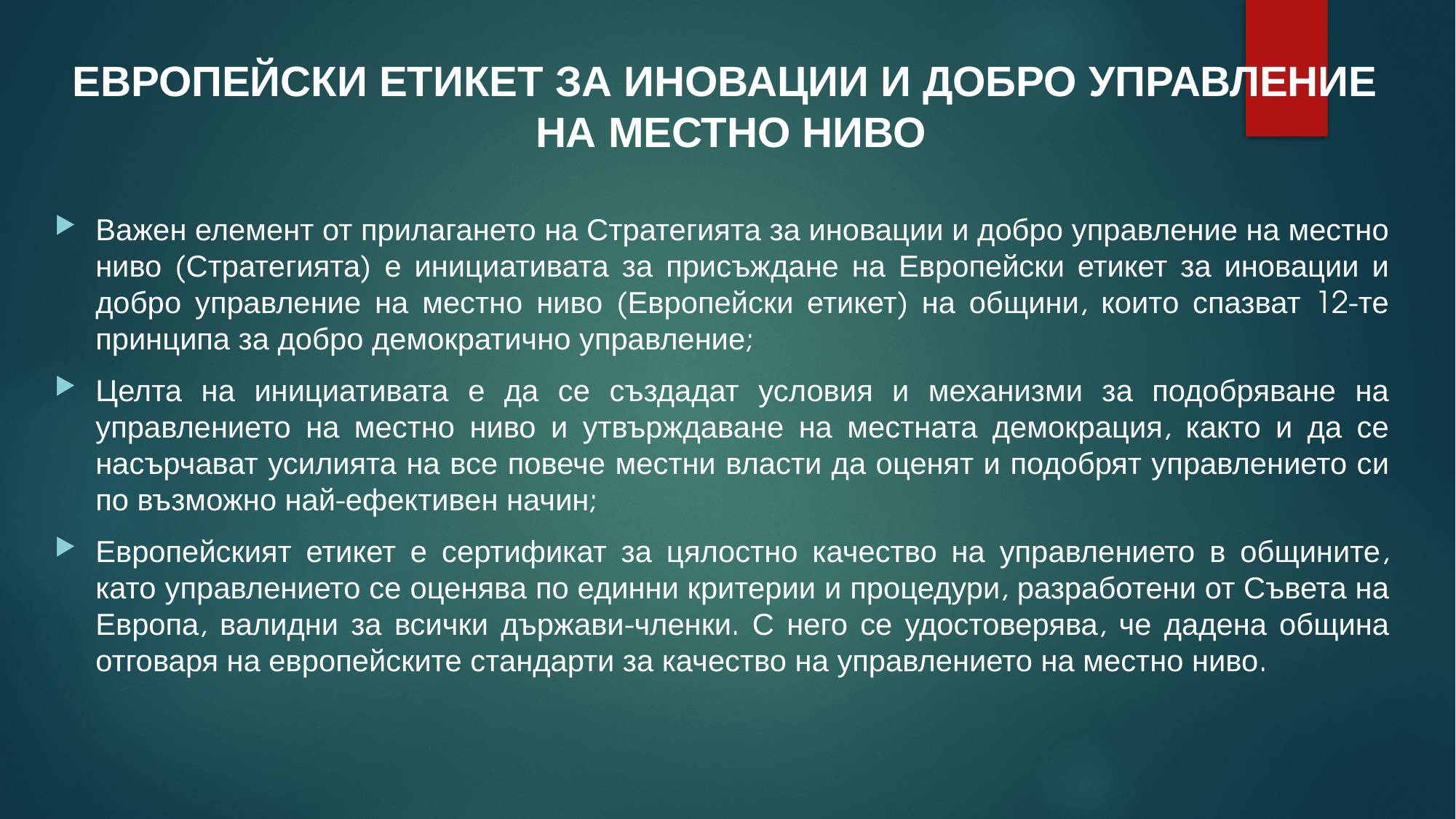

# ЕВРОПЕЙСКИ ЕТИКЕТ ЗА ИНОВАЦИИ И ДОБРО УПРАВЛЕНИЕ НА МЕСТНО НИВО
Важен елемент от прилагането на Стратегията за иновации и добро управление на местно ниво (Стратегията) е инициативата за присъждане на Европейски етикет за иновации и добро управление на местно ниво (Европейски етикет) на общини, които спазват 12-те принципа за добро демократично управление;
Целта на инициативата е да се създадат условия и механизми за подобряване на управлението на местно ниво и утвърждаване на местната демокрация, както и да се насърчават усилията на все повече местни власти да оценят и подобрят управлението си по възможно най-ефективен начин;
Европейският етикет е сертификат за цялостно качество на управлението в общините, като управлението се оценява по единни критерии и процедури, разработени от Съвета на Европа, валидни за всички държави-членки. С него се удостоверява, че дадена община отговаря на европейските стандарти за качество на управлението на местно ниво.